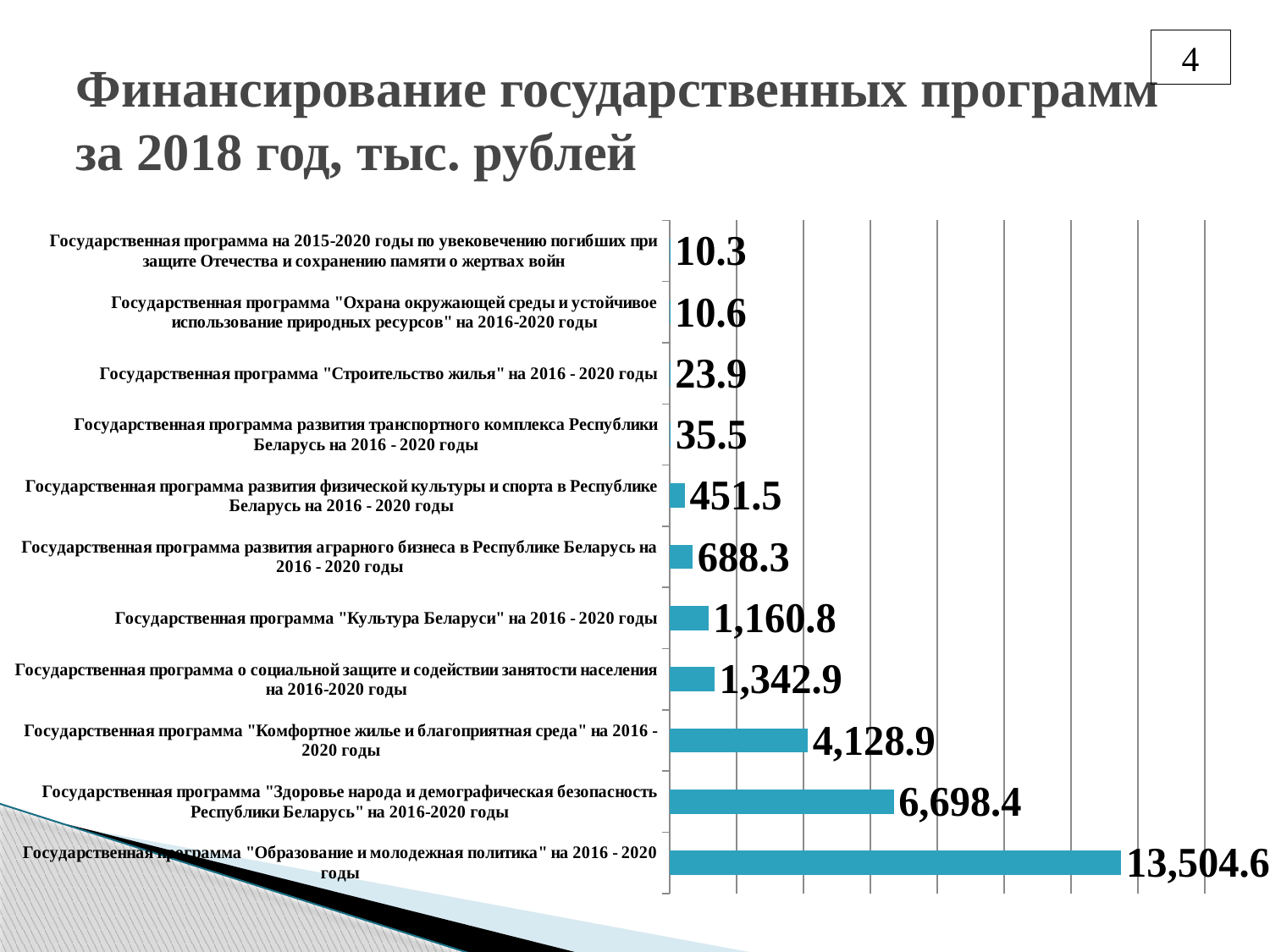

4
# Финансирование государственных программ за 2018 год, тыс. рублей

### Chart

| Category | Столбец1 |
|---|---|
| Государственная программа "Образование и молодежная политика" на 2016 - 2020 годы | 13504.6 |
| Государственная программа "Здоровье народа и демографическая безопасность Республики Беларусь" на 2016-2020 годы | 6698.4 |
| Государственная программа "Комфортное жилье и благоприятная среда" на 2016 - 2020 годы | 4128.9 |
| Государственная программа о социальной защите и содействии занятости населения на 2016-2020 годы | 1342.9 |
| Государственная программа "Культура Беларуси" на 2016 - 2020 годы | 1160.8 |
| Государственная программа развития аграрного бизнеса в Республике Беларусь на 2016 - 2020 годы | 688.3 |
| Государственная программа развития физической культуры и спорта в Республике Беларусь на 2016 - 2020 годы | 451.5 |
| Государственная программа развития транспортного комплекса Республики Беларусь на 2016 - 2020 годы | 35.5 |
| Государственная программа "Строительство жилья" на 2016 - 2020 годы | 23.9 |
| Государственная программа "Охрана окружающей среды и устойчивое использование природных ресурсов" на 2016-2020 годы | 10.6 |
| Государственная программа на 2015-2020 годы по увековечению погибших при защите Отечества и сохранению памяти о жертвах войн | 10.3 |